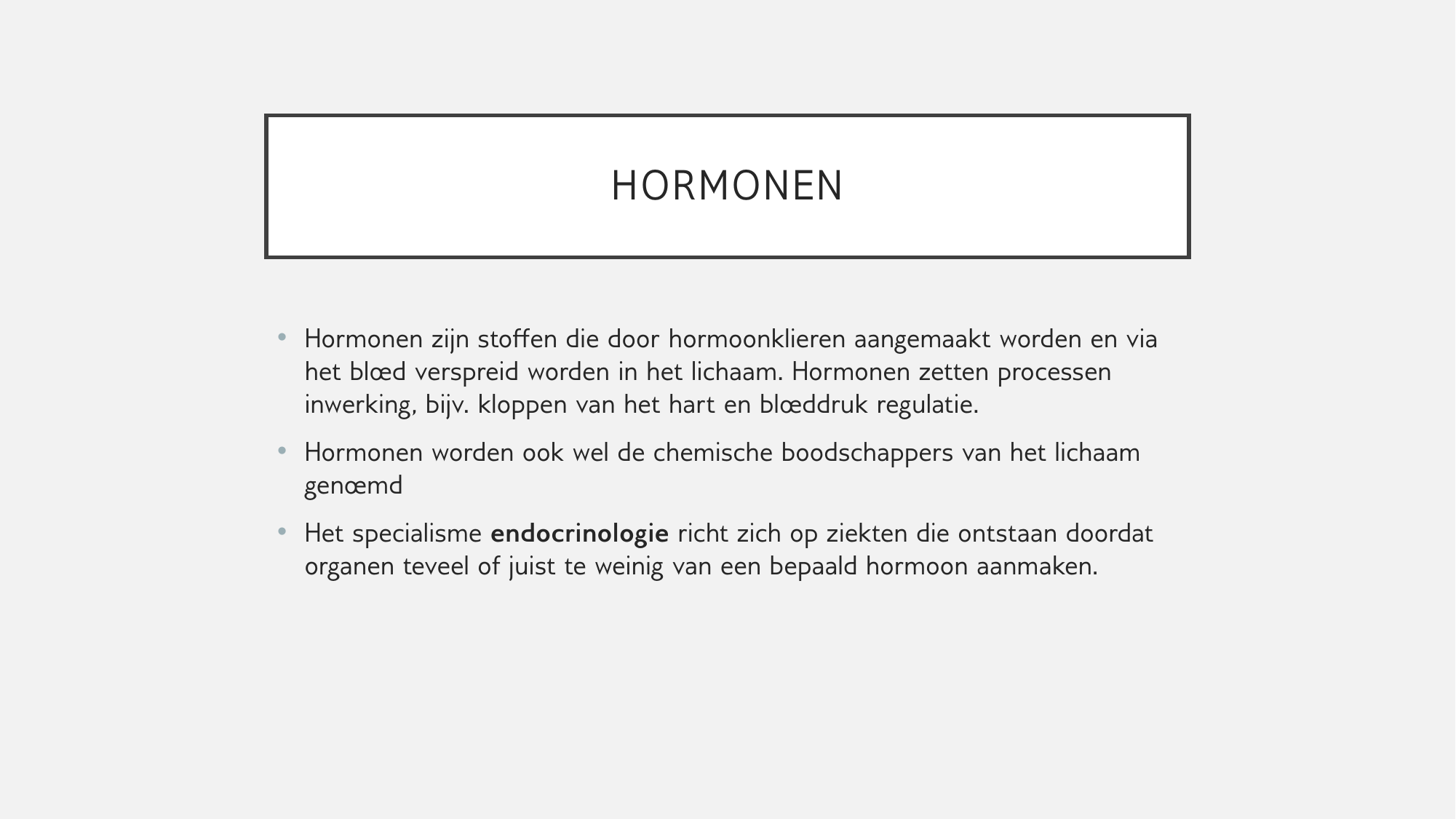

# hormonen
Hormonen zijn stoffen die door hormoonklieren aangemaakt worden en via het bloed verspreid worden in het lichaam. Hormonen zetten processen inwerking, bijv. kloppen van het hart en bloeddruk regulatie.
Hormonen worden ook wel de chemische boodschappers van het lichaam genoemd
Het specialisme endocrinologie richt zich op ziekten die ontstaan doordat organen teveel of juist te weinig van een bepaald hormoon aanmaken.